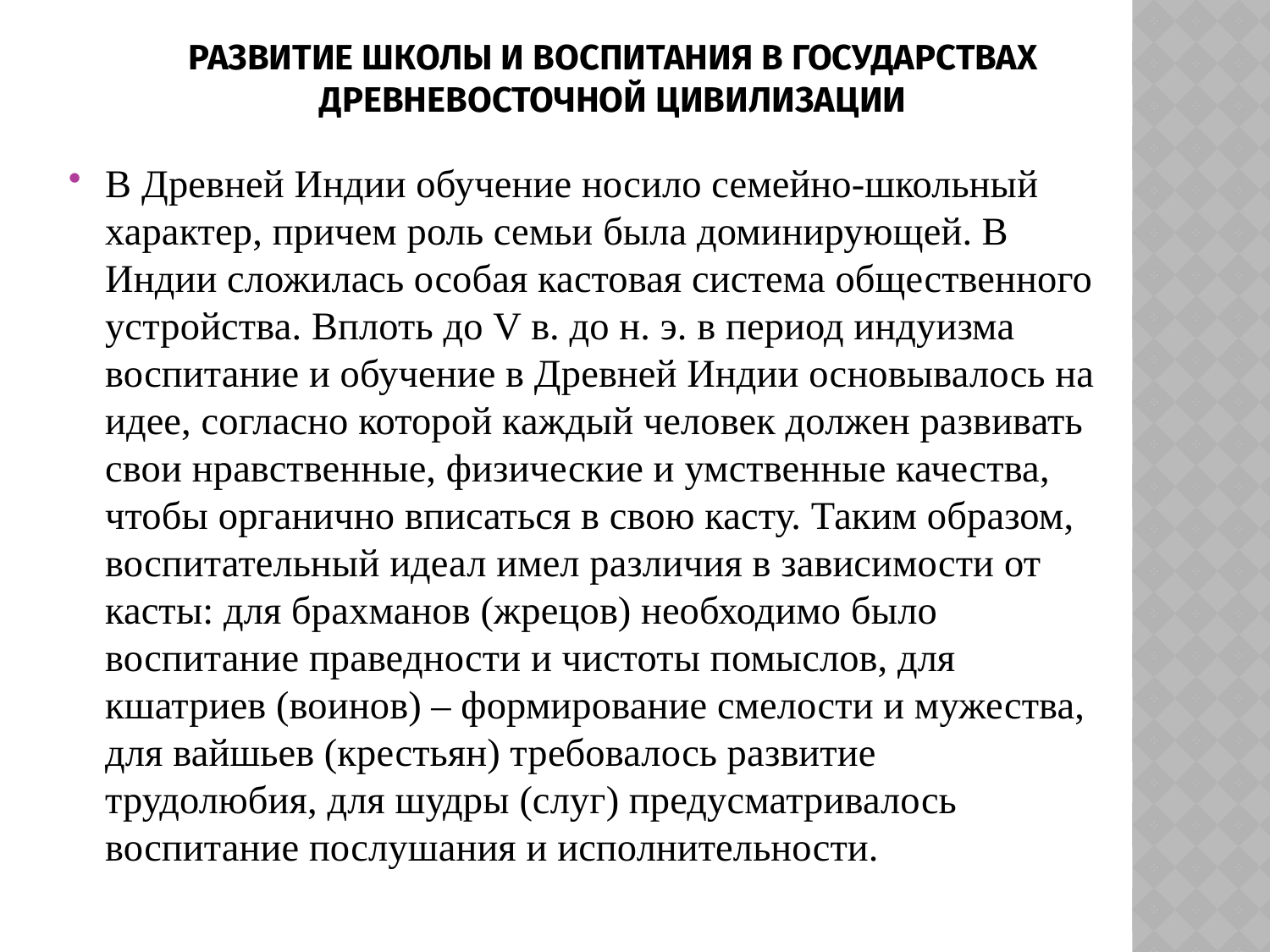

# Развитие школы и воспитания в государствах древневосточной цивилизации
В Древней Индии обучение носило семейно-школьный характер, причем роль семьи была доминирующей. В Индии сложилась особая кастовая система общественного устройства. Вплоть до V в. до н. э. в период индуизма воспитание и обучение в Древней Индии основывалось на идее, согласно которой каждый человек должен развивать свои нравственные, физические и умственные качества, чтобы органично вписаться в свою касту. Таким образом, воспитательный идеал имел различия в зависимости от касты: для брахманов (жрецов) необходимо было воспитание праведности и чистоты помыслов, для кшатриев (воинов) – формирование смелости и мужества, для вайшьев (крестьян) требовалось развитие трудолюбия, для шудры (слуг) предусматривалось воспитание послушания и исполнительности.